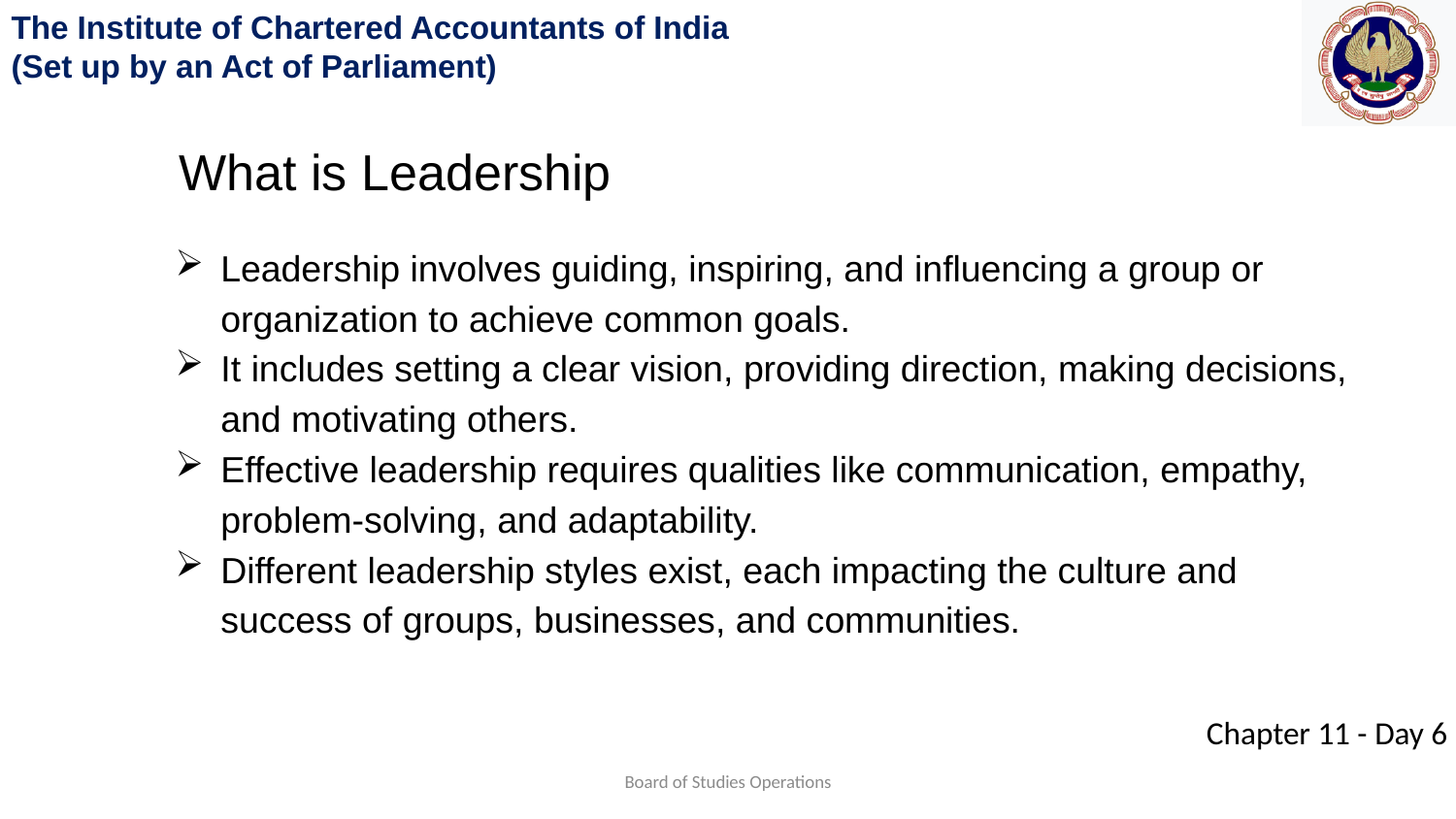

What is Leadership
Leadership involves guiding, inspiring, and influencing a group or organization to achieve common goals.
It includes setting a clear vision, providing direction, making decisions, and motivating others.
Effective leadership requires qualities like communication, empathy, problem-solving, and adaptability.
Different leadership styles exist, each impacting the culture and success of groups, businesses, and communities.
Board of Studies Operations